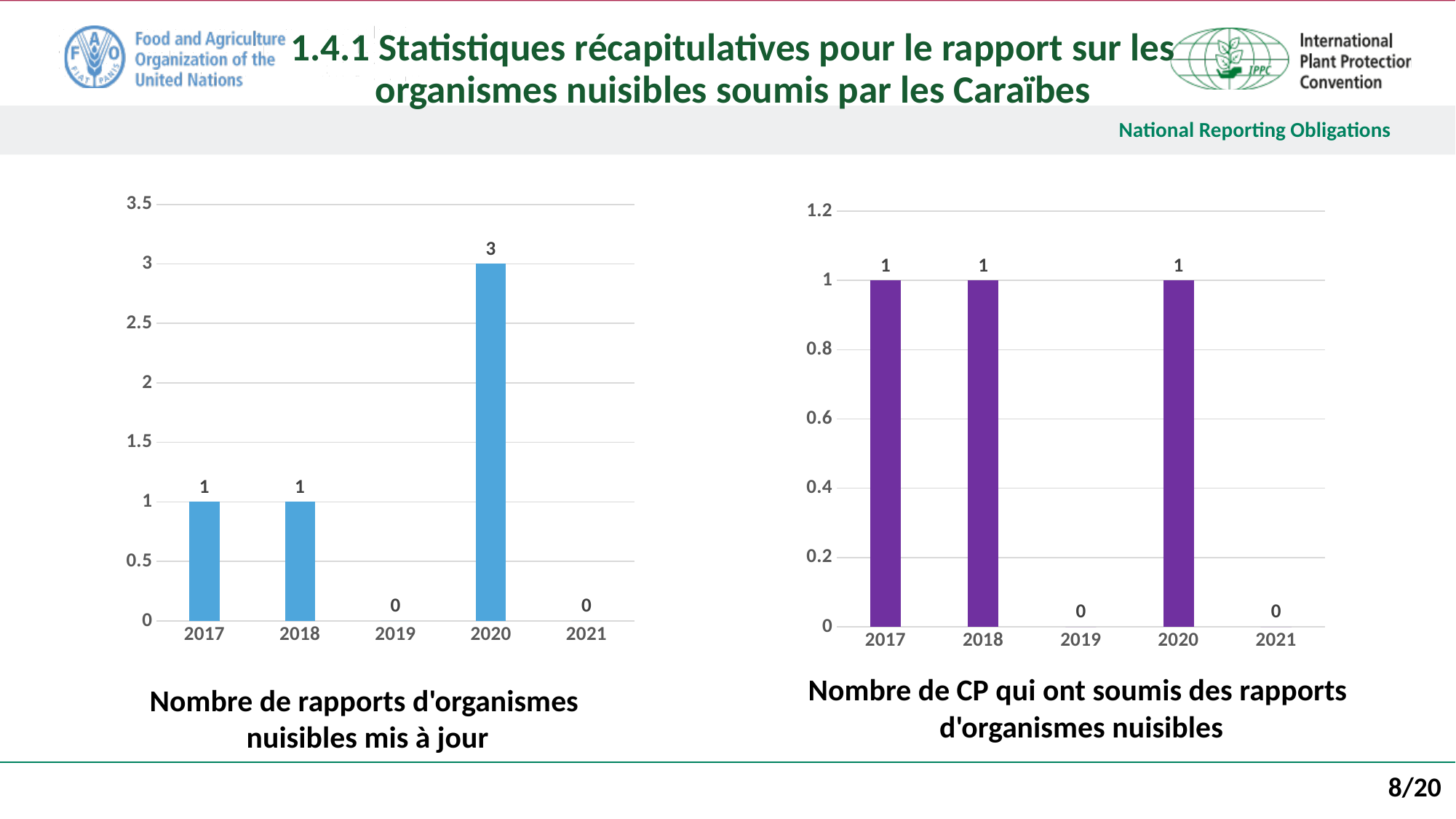

1.4.1 Statistiques récapitulatives pour le rapport sur les organismes nuisibles soumis par les Caraïbes

### Chart

| Category |
|---|

### Chart

| Category |  |
|---|---|
| 2017 | 1.0 |
| 2018 | 1.0 |
| 2019 | 0.0 |
| 2020 | 3.0 |
| 2021 | 0.0 |

### Chart

| Category |  |
|---|---|
| 2017 | 1.0 |
| 2018 | 1.0 |
| 2019 | 0.0 |
| 2020 | 1.0 |
| 2021 | 0.0 |

### Chart

| Category |
|---|
Nombre de CP qui ont soumis des rapports
d'organismes nuisibles
Nombre de rapports d'organismes
nuisibles mis à jour
8/20